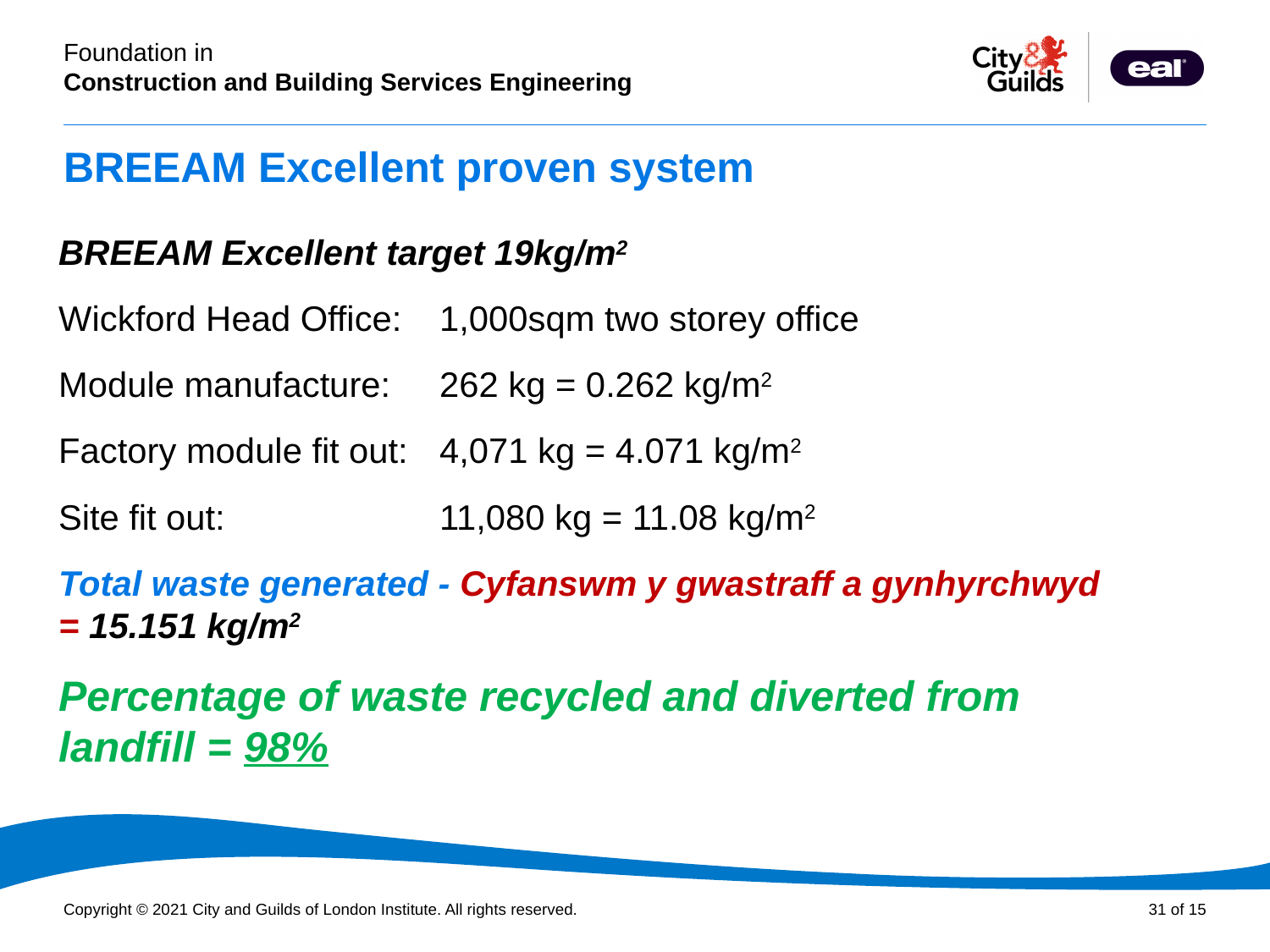

# BREEAM Excellent proven system
BREEAM Excellent target 19kg/m2
Wickford Head Office:	1,000sqm two storey office
Module manufacture:	262 kg = 0.262 kg/m2
Factory module fit out:	4,071 kg = 4.071 kg/m2
Site fit out:		11,080 kg = 11.08 kg/m2
Total waste generated - Cyfanswm y gwastraff a gynhyrchwyd = 15.151 kg/m2
Percentage of waste recycled and diverted from landfill = 98%